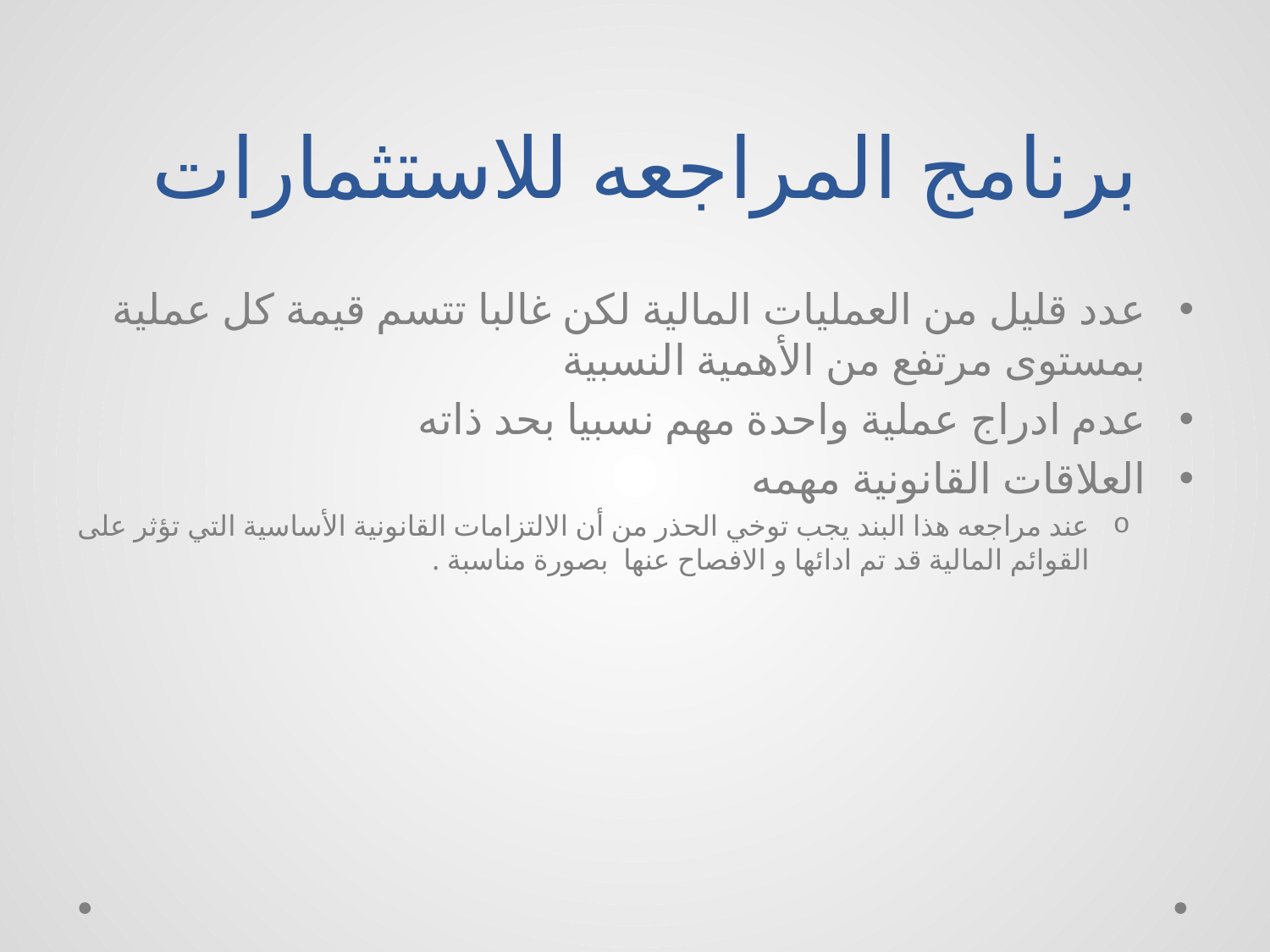

# برنامج المراجعه للاستثمارات
عدد قليل من العمليات المالية لكن غالبا تتسم قيمة كل عملية بمستوى مرتفع من الأهمية النسبية
عدم ادراج عملية واحدة مهم نسبيا بحد ذاته
العلاقات القانونية مهمه
عند مراجعه هذا البند يجب توخي الحذر من أن الالتزامات القانونية الأساسية التي تؤثر على القوائم المالية قد تم ادائها و الافصاح عنها  بصورة مناسبة .